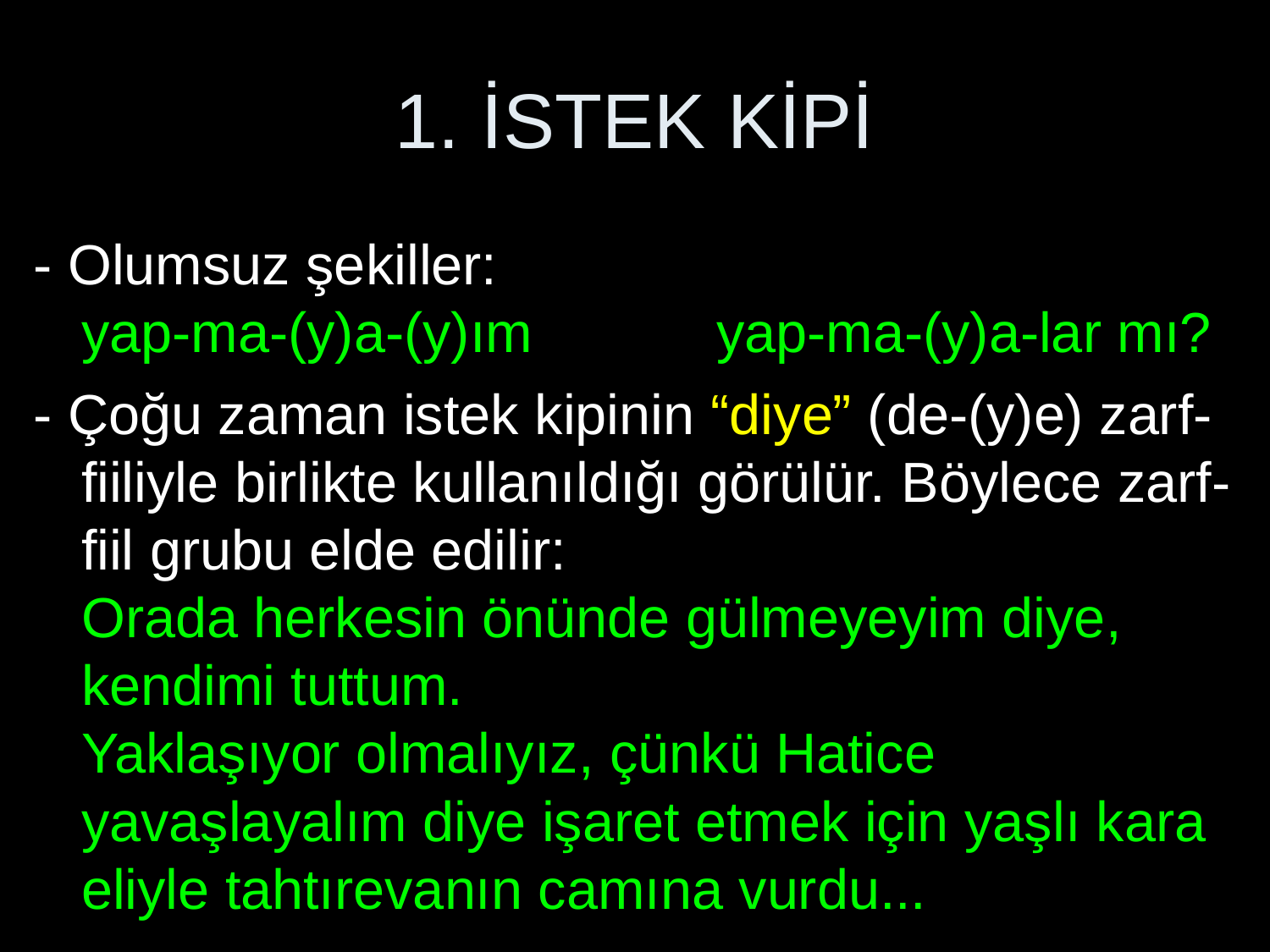

# 1. İSTEK KİPİ
- Olumsuz şekiller:
yap-ma-(y)a-(y)ım		yap-ma-(y)a-lar mı?
- Çoğu zaman istek kipinin “diye” (de-(y)e) zarf-fiiliyle birlikte kullanıldığı görülür. Böylece zarf-fiil grubu elde edilir:
Orada herkesin önünde gülmeyeyim diye, kendimi tuttum.
Yaklaşıyor olmalıyız, çünkü Hatice yavaşlayalım diye işaret etmek için yaşlı kara eliyle tahtırevanın camına vurdu...